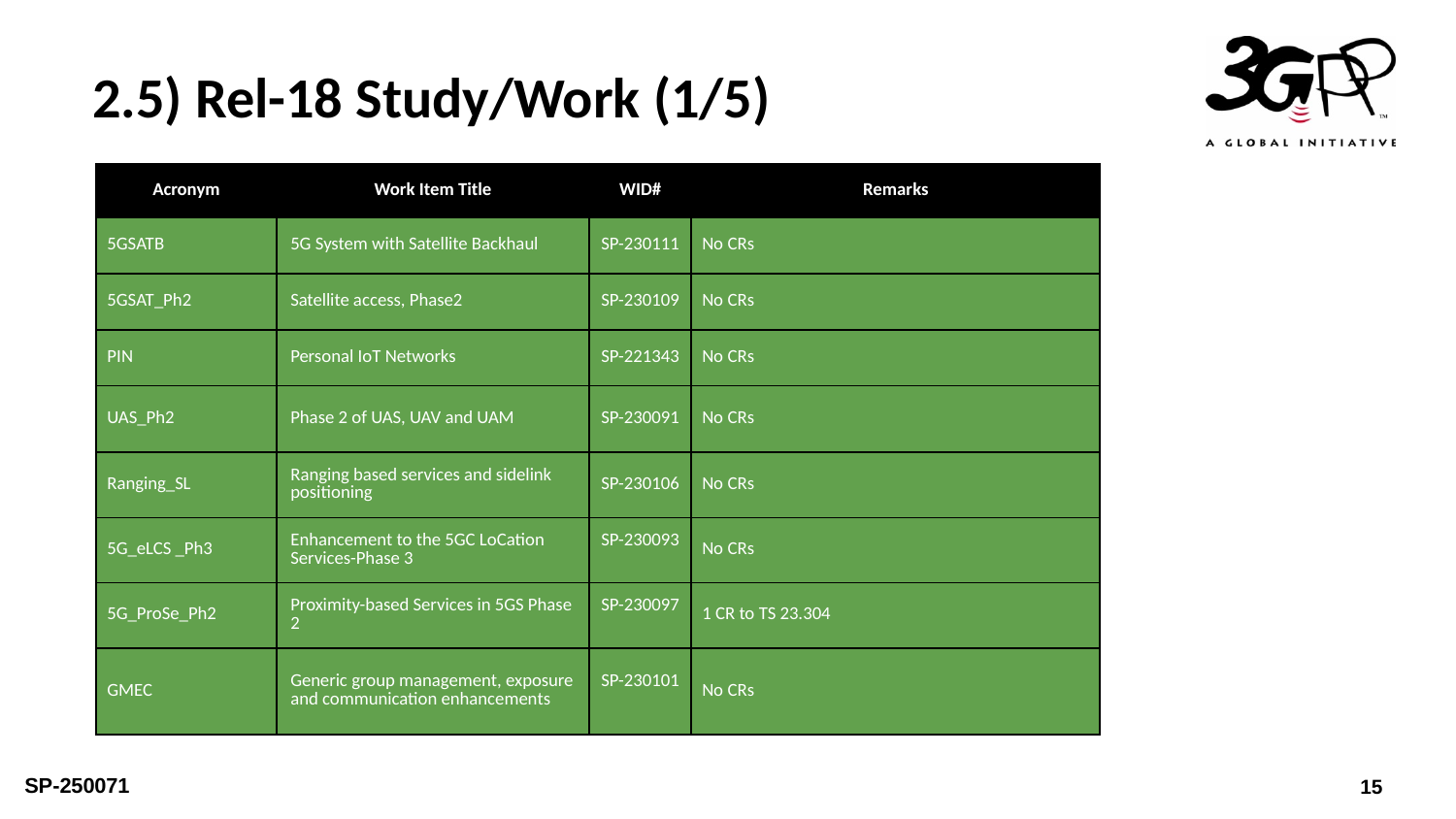

# 2.5) Rel-18 Study/Work (1/5)
| Acronym | Work Item Title | WID# | Remarks |
| --- | --- | --- | --- |
| 5GSATB | 5G System with Satellite Backhaul | SP-230111 | No CRs |
| 5GSAT\_Ph2 | Satellite access, Phase2 | SP-230109 | No CRs |
| PIN | Personal IoT Networks | SP-221343 | No CRs |
| UAS\_Ph2 | Phase 2 of UAS, UAV and UAM | SP-230091 | No CRs |
| Ranging\_SL | Ranging based services and sidelink positioning | SP-230106 | No CRs |
| 5G\_eLCS \_Ph3 | Enhancement to the 5GC LoCation Services-Phase 3 | SP-230093 | No CRs |
| 5G\_ProSe\_Ph2 | Proximity-based Services in 5GS Phase 2 | SP-230097 | 1 CR to TS 23.304 |
| GMEC | Generic group management, exposure and communication enhancements | SP-230101 | No CRs |